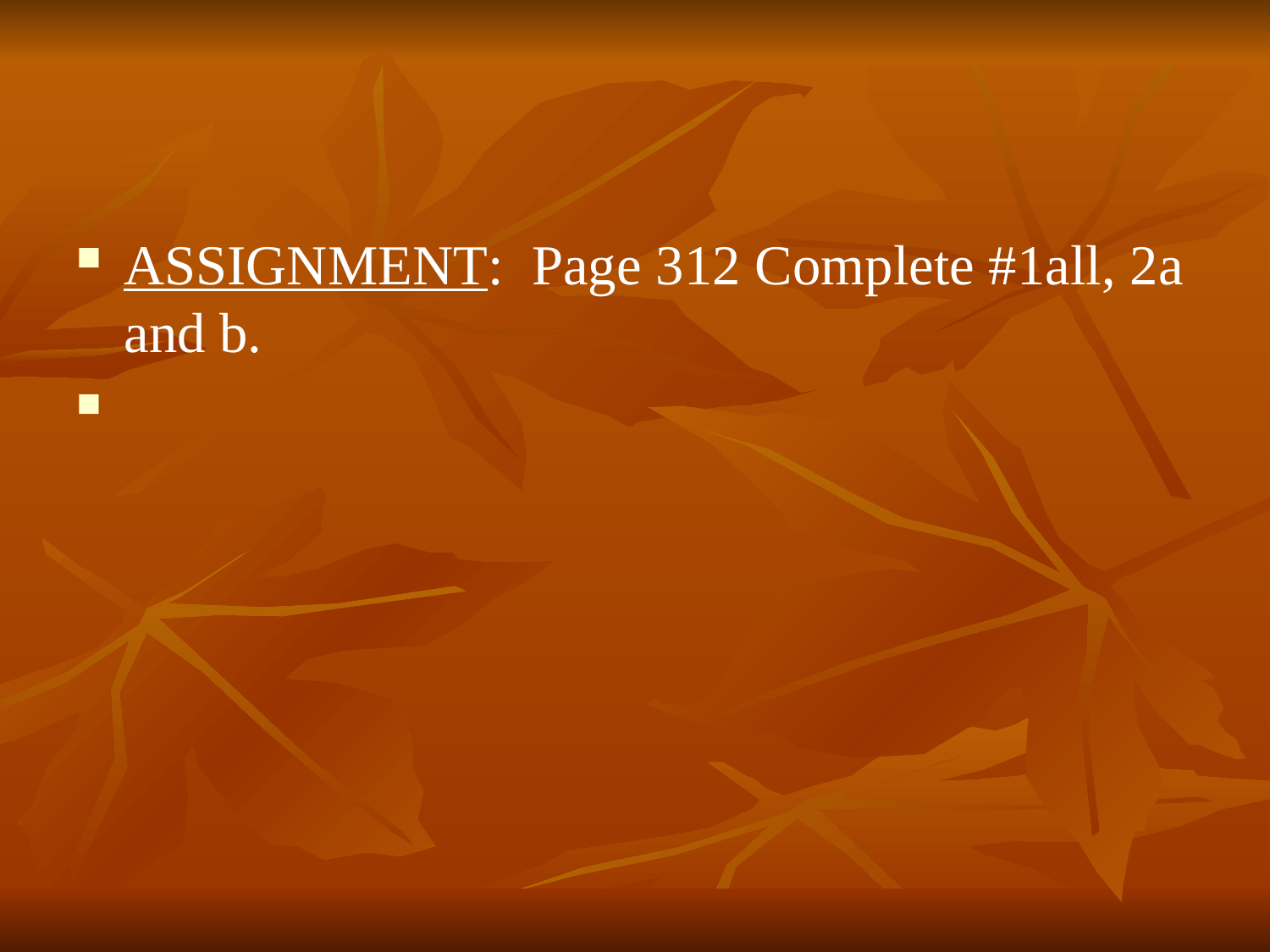

#
ASSIGNMENT:  Page 312 Complete #1all, 2a and b.